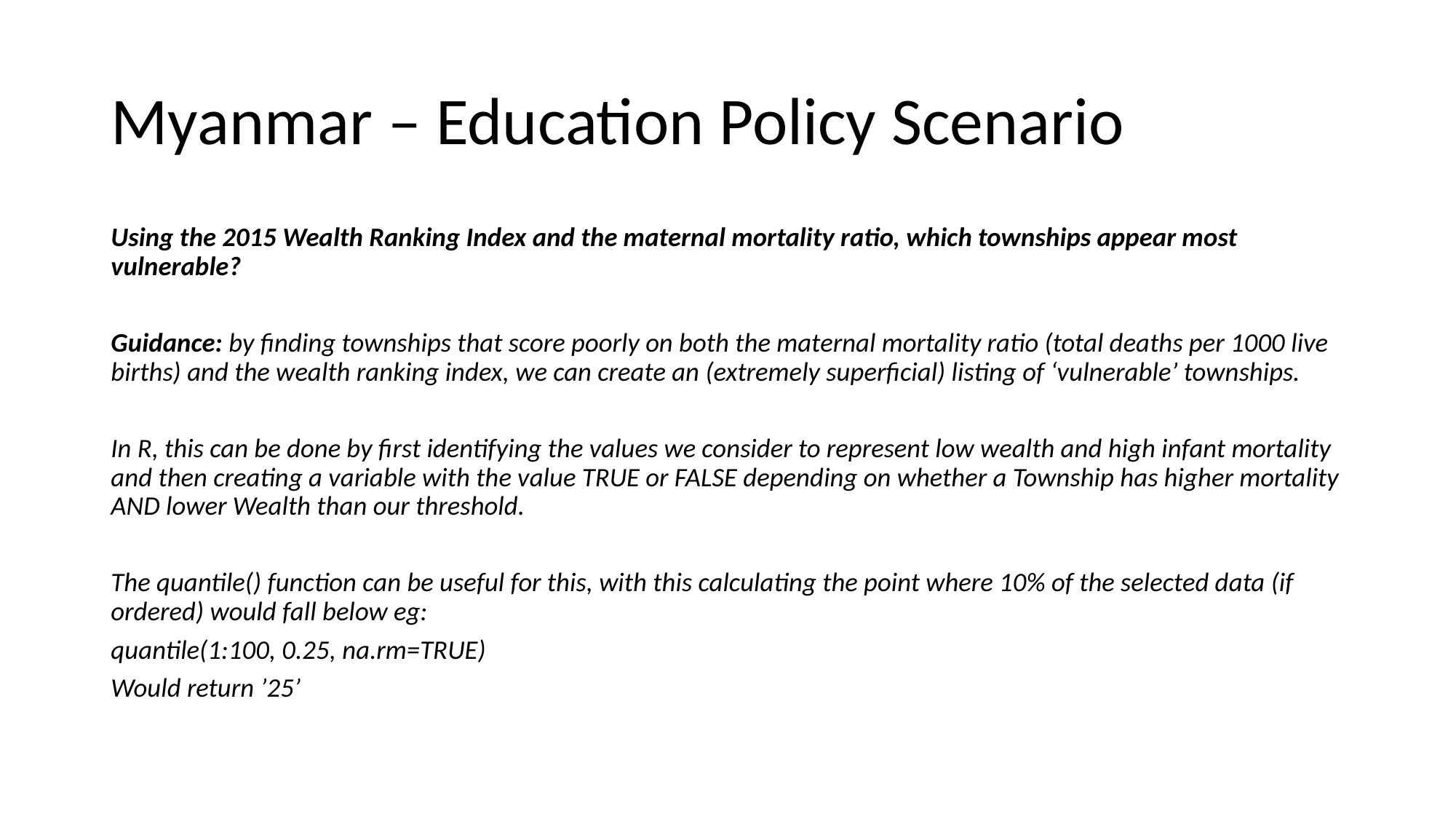

# Myanmar – Education Policy Scenario
Using the 2015 Wealth Ranking Index and the maternal mortality ratio, which townships appear most vulnerable?

Guidance: by finding townships that score poorly on both the maternal mortality ratio (total deaths per 1000 live births) and the wealth ranking index, we can create an (extremely superficial) listing of ‘vulnerable’ townships.

In R, this can be done by first identifying the values we consider to represent low wealth and high infant mortality and then creating a variable with the value TRUE or FALSE depending on whether a Township has higher mortality AND lower Wealth than our threshold.

The quantile() function can be useful for this, with this calculating the point where 10% of the selected data (if ordered) would fall below eg:
quantile(1:100, 0.25, na.rm=TRUE)
Would return ’25’